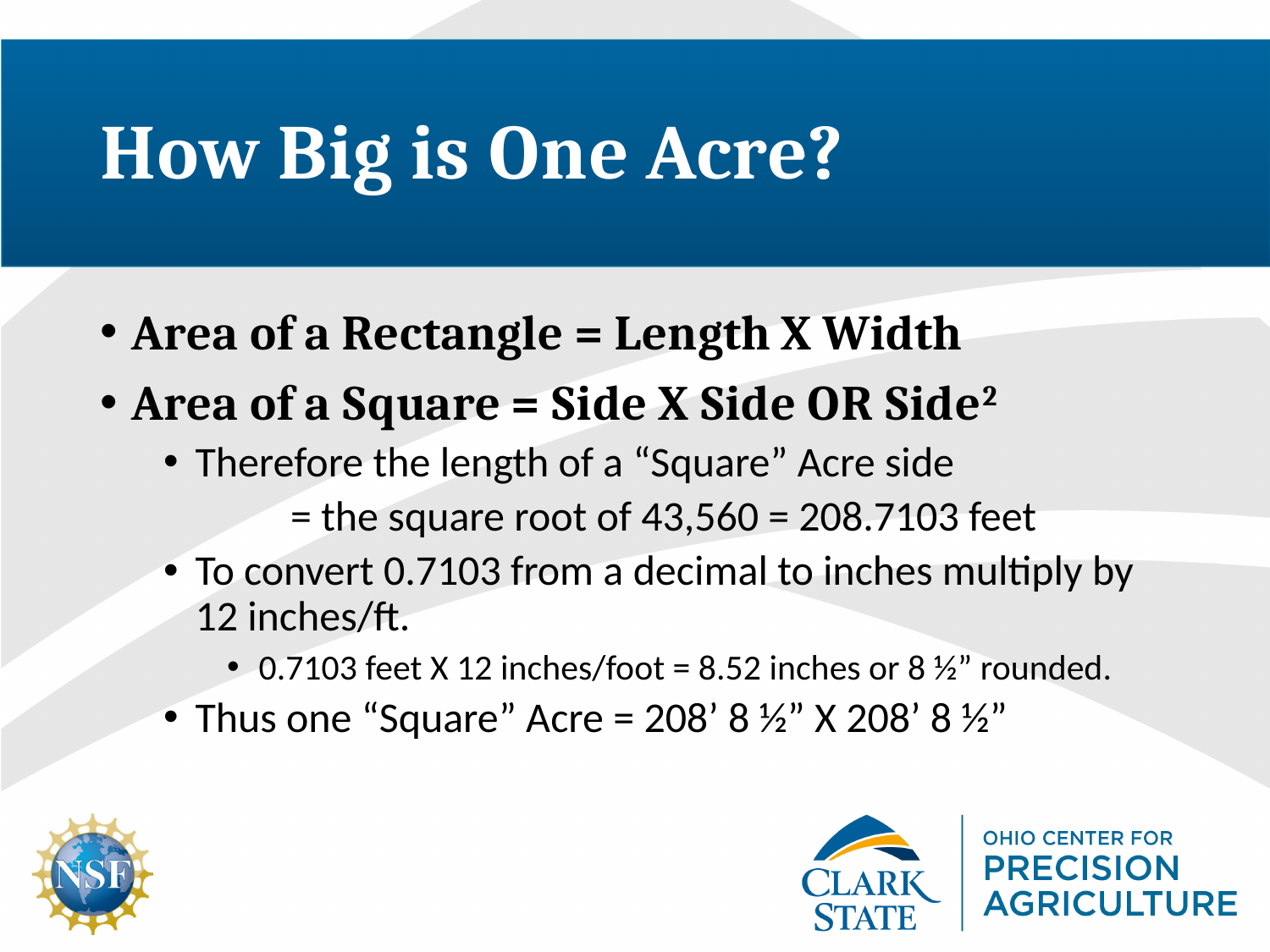

# How Big is One Acre?
Area of a Rectangle = Length X Width
Area of a Square = Side X Side OR Side2
Therefore the length of a “Square” Acre side
	= the square root of 43,560 = 208.7103 feet
To convert 0.7103 from a decimal to inches multiply by 12 inches/ft.
0.7103 feet X 12 inches/foot = 8.52 inches or 8 ½” rounded.
Thus one “Square” Acre = 208’ 8 ½” X 208’ 8 ½”